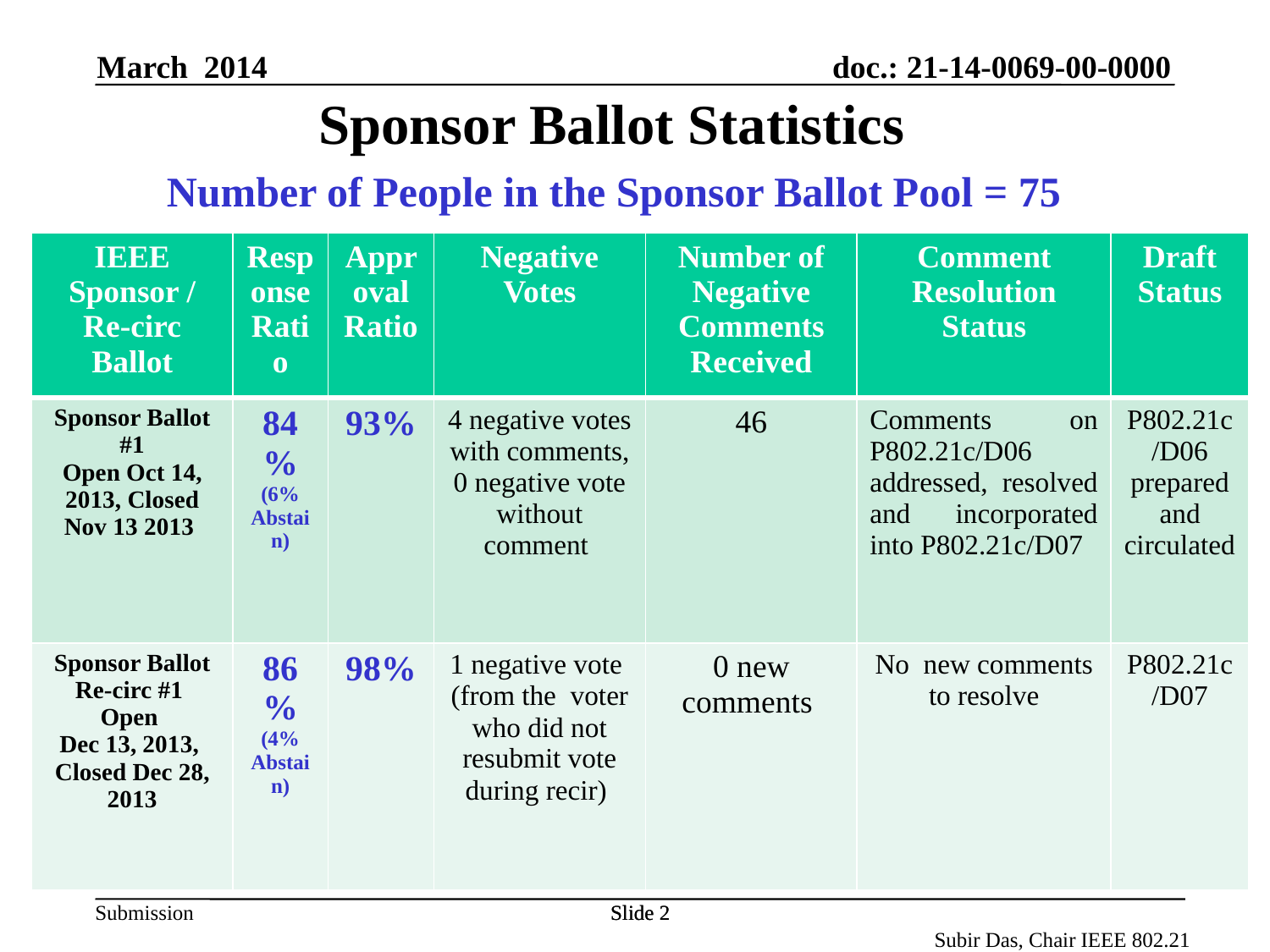

March  2014
# Sponsor Ballot Statistics
Number of People in the Sponsor Ballot Pool = 75
| IEEE Sponsor / Re-circ Ballot | Response Ratio | Approval Ratio | Negative Votes | Number of Negative Comments Received | Comment Resolution Status | Draft Status |
| --- | --- | --- | --- | --- | --- | --- |
| Sponsor Ballot #1 Open Oct 14, 2013, Closed Nov 13 2013 | 84% (6% Abstain) | 93% | 4 negative votes with comments, 0 negative vote without comment | 46 | Comments on P802.21c/D06 addressed, resolved and incorporated into P802.21c/D07 | P802.21c/D06 prepared and circulated |
| Sponsor Ballot Re-circ #1 Open Dec 13, 2013, Closed Dec 28, 2013 | 86% (4% Abstain) | 98% | 1 negative vote (from the voter who did not resubmit vote during recir) | 0 new comments | No new comments to resolve | P802.21c/D07 |
Slide 2
Slide 2
Subir Das, Chair IEEE 802.21